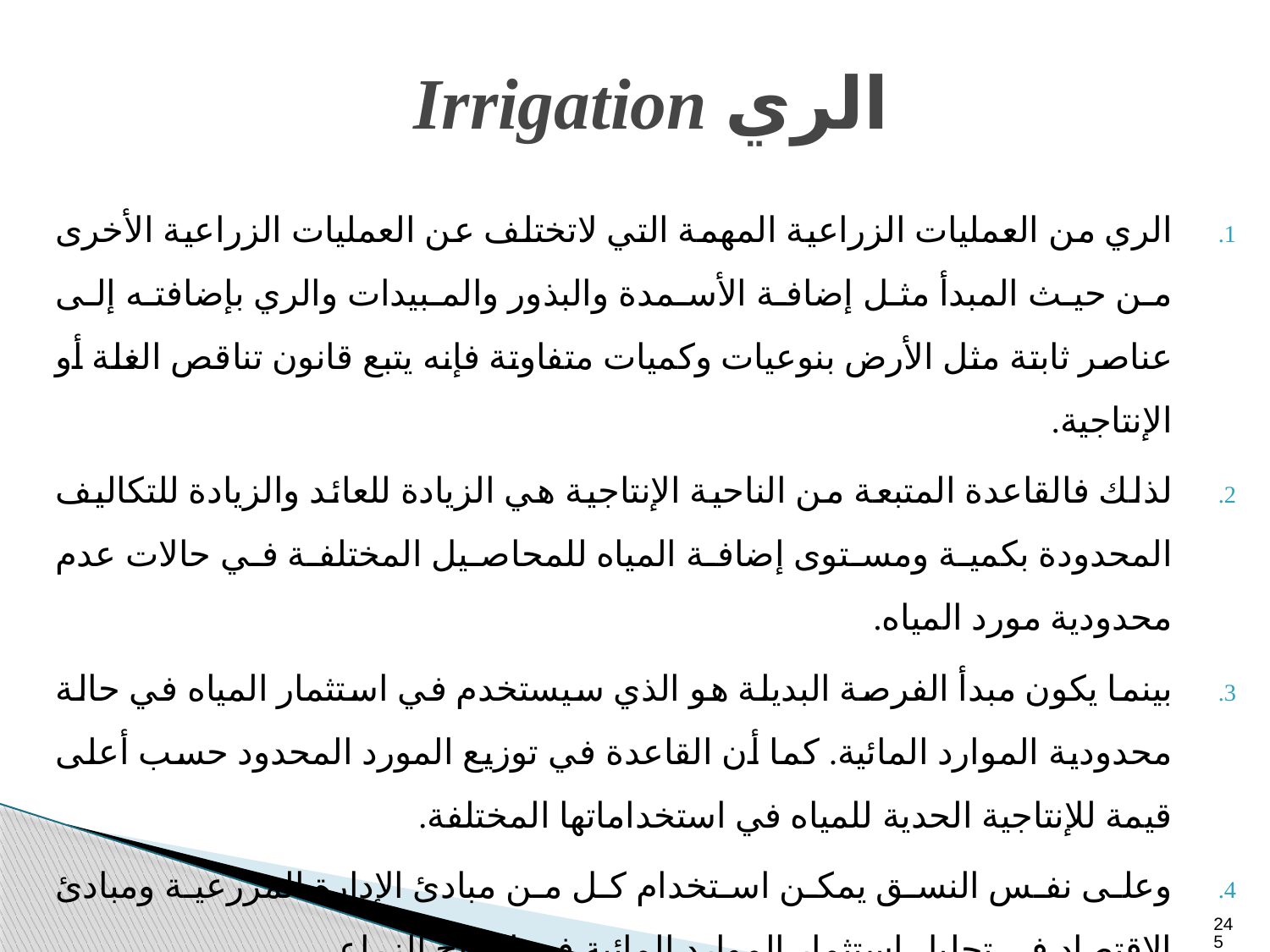

# الري Irrigation
الري من العمليات الزراعية المهمة التي لاتختلف عن العمليات الزراعية الأخرى من حيث المبدأ مثل إضافة الأسمدة والبذور والمبيدات والري بإضافته إلى عناصر ثابتة مثل الأرض بنوعيات وكميات متفاوتة فإنه يتبع قانون تناقص الغلة أو الإنتاجية.
لذلك فالقاعدة المتبعة من الناحية الإنتاجية هي الزيادة للعائد والزيادة للتكاليف المحدودة بكمية ومستوى إضافة المياه للمحاصيل المختلفة في حالات عدم محدودية مورد المياه.
بينما يكون مبدأ الفرصة البديلة هو الذي سيستخدم في استثمار المياه في حالة محدودية الموارد المائية. كما أن القاعدة في توزيع المورد المحدود حسب أعلى قيمة للإنتاجية الحدية للمياه في استخداماتها المختلفة.
وعلى نفس النسق يمكن استخدام كل من مبادئ الإدارة المزرعية ومبادئ الاقتصاد في تحليل استثمار الموارد المائية في الإنتاج الزراعي.
245